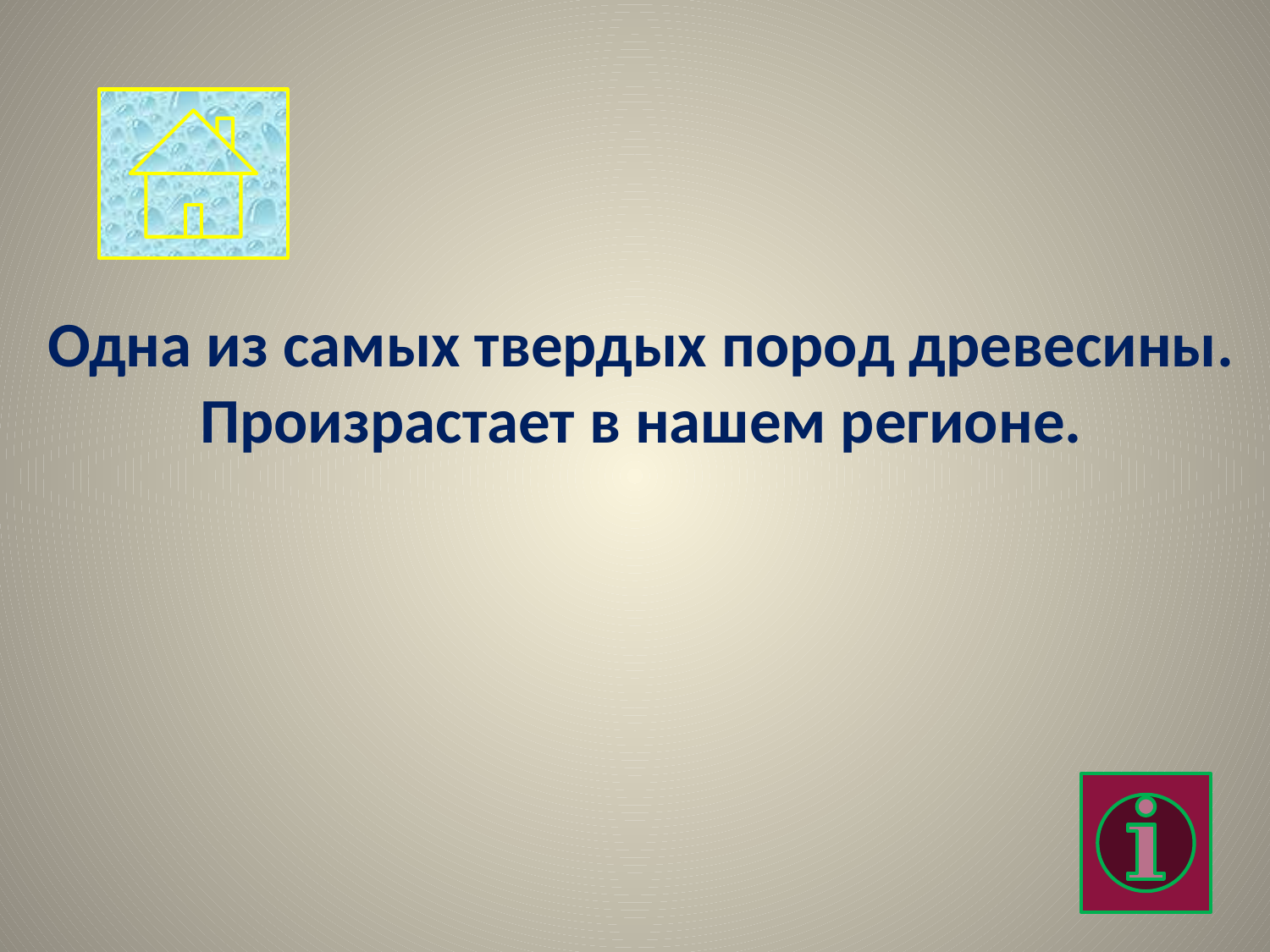

Одна из самых твердых пород древесины. Произрастает в нашем регионе.